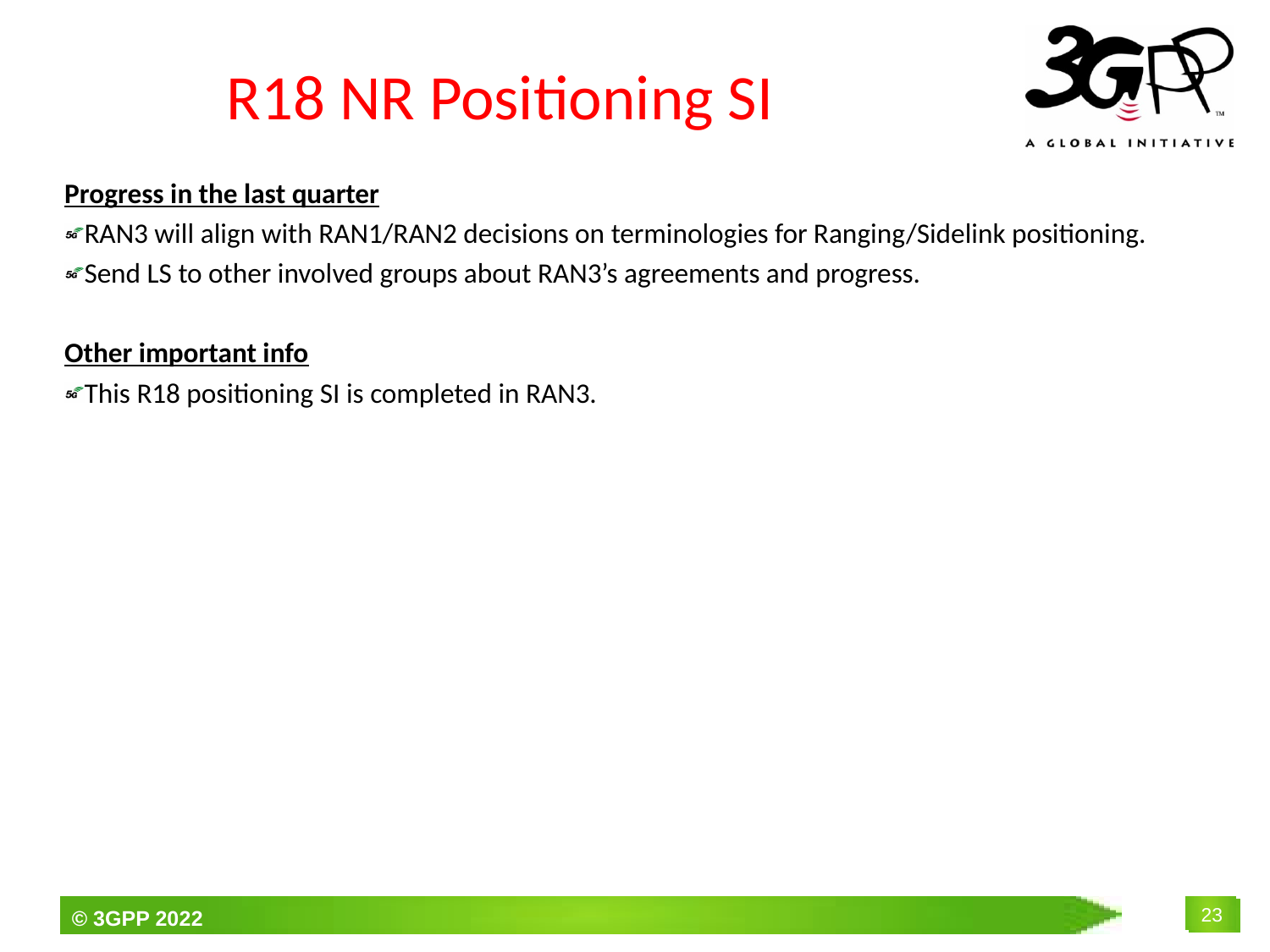

# R18 NR Positioning SI
Progress in the last quarter
RAN3 will align with RAN1/RAN2 decisions on terminologies for Ranging/Sidelink positioning.
Send LS to other involved groups about RAN3’s agreements and progress.

Other important info
This R18 positioning SI is completed in RAN3.

23